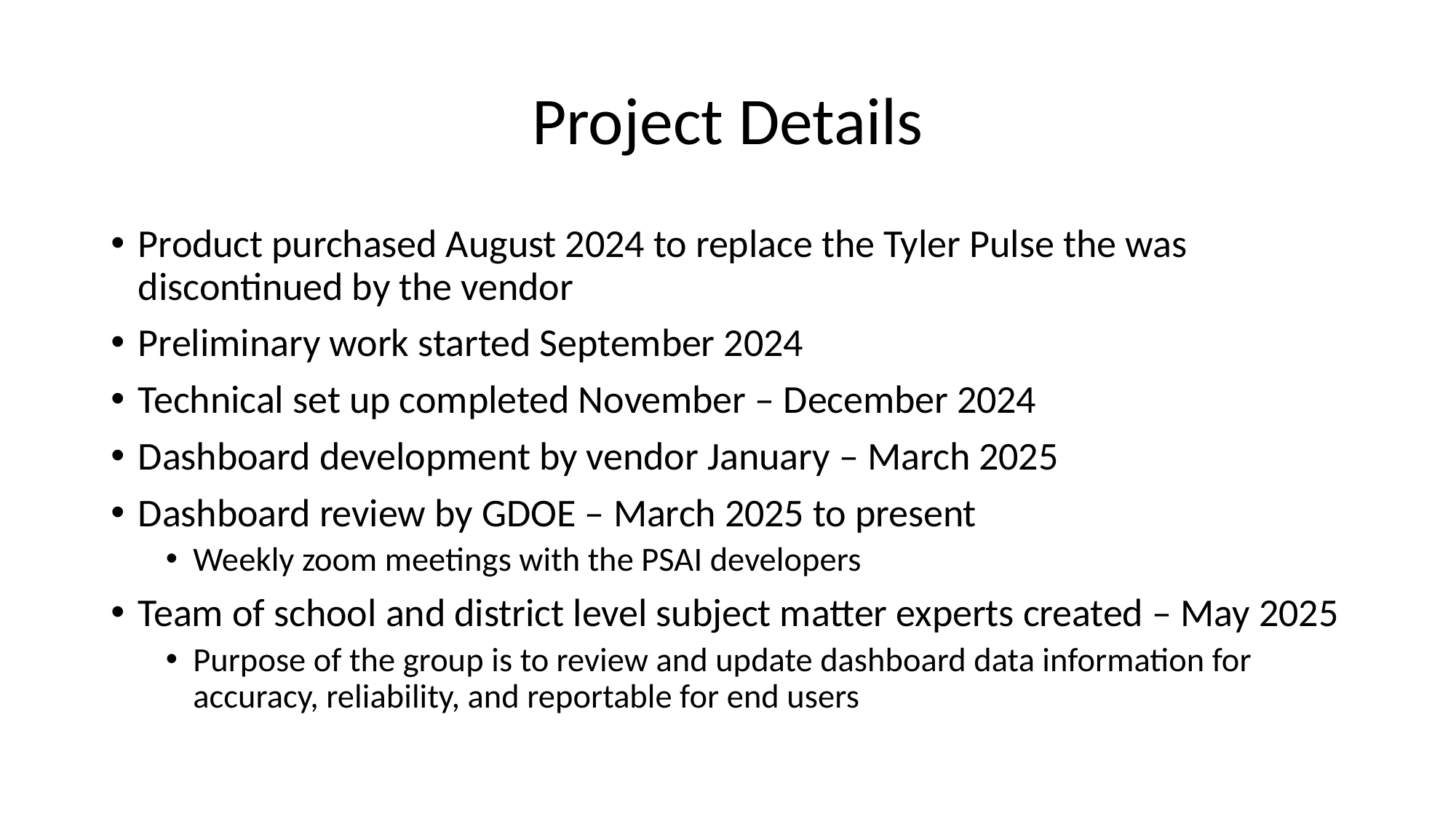

# Project Details
Product purchased August 2024 to replace the Tyler Pulse the was discontinued by the vendor
Preliminary work started September 2024
Technical set up completed November – December 2024
Dashboard development by vendor January – March 2025
Dashboard review by GDOE – March 2025 to present
Weekly zoom meetings with the PSAI developers
Team of school and district level subject matter experts created – May 2025
Purpose of the group is to review and update dashboard data information for  accuracy, reliability, and reportable for end users